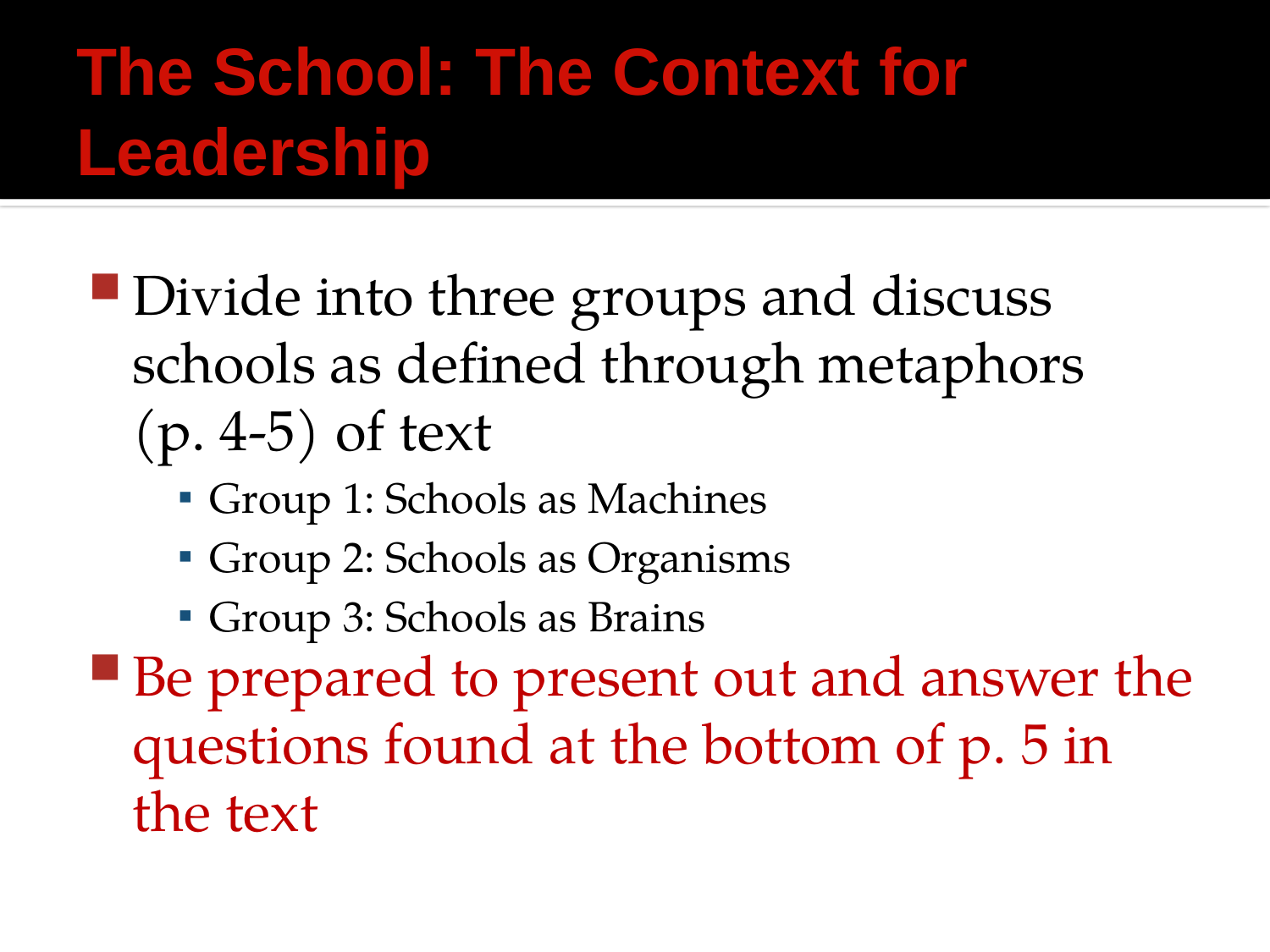

# The School: The Context for Leadership
Divide into three groups and discuss schools as defined through metaphors   (p. 4-5) of text
Group 1: Schools as Machines
Group 2: Schools as Organisms
Group 3: Schools as Brains
Be prepared to present out and answer the questions found at the bottom of p. 5 in the text